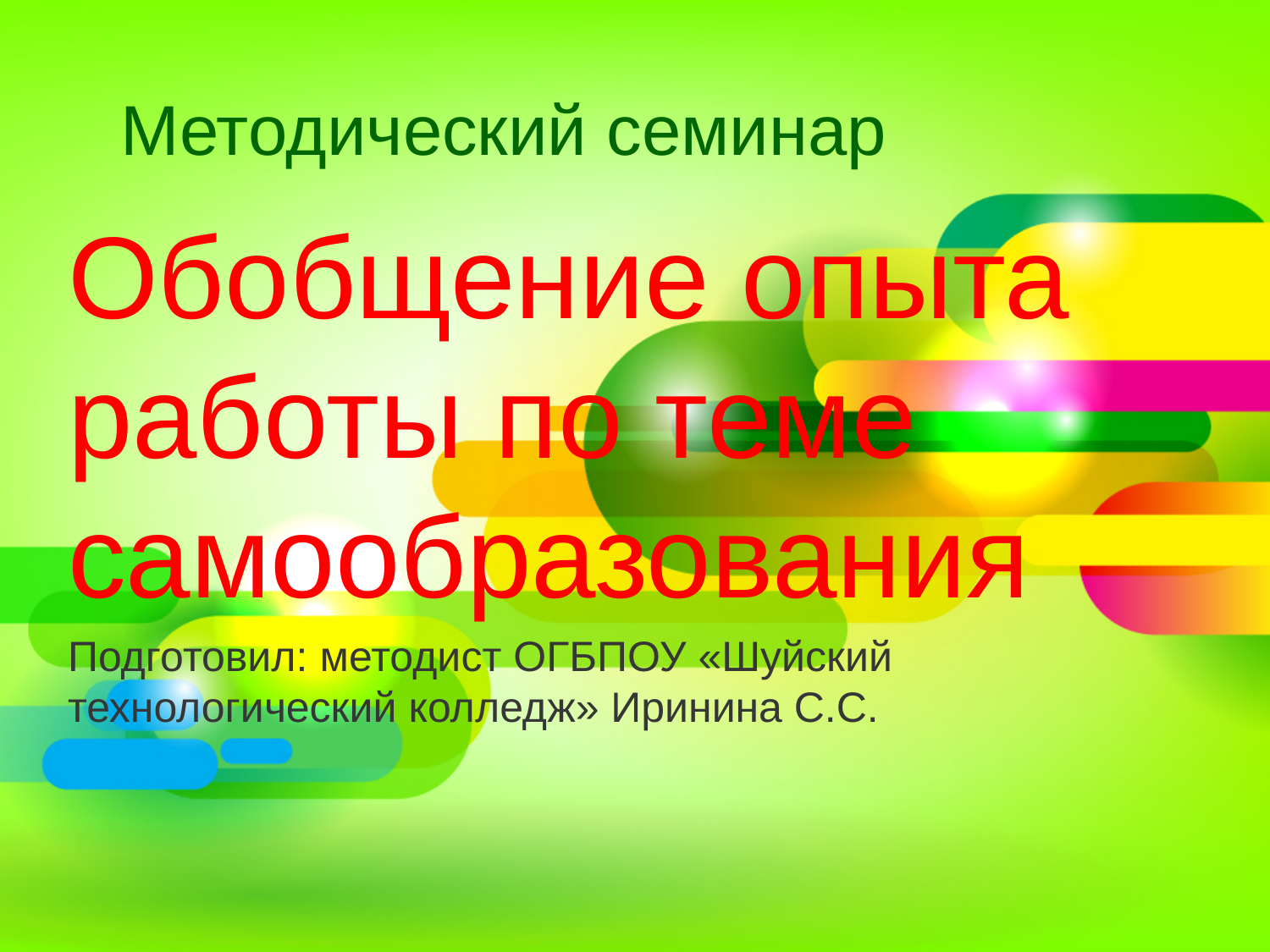

# Методический семинар
Обобщение опыта работы по теме самообразования
Подготовил: методист ОГБПОУ «Шуйский технологический колледж» Иринина С.С.